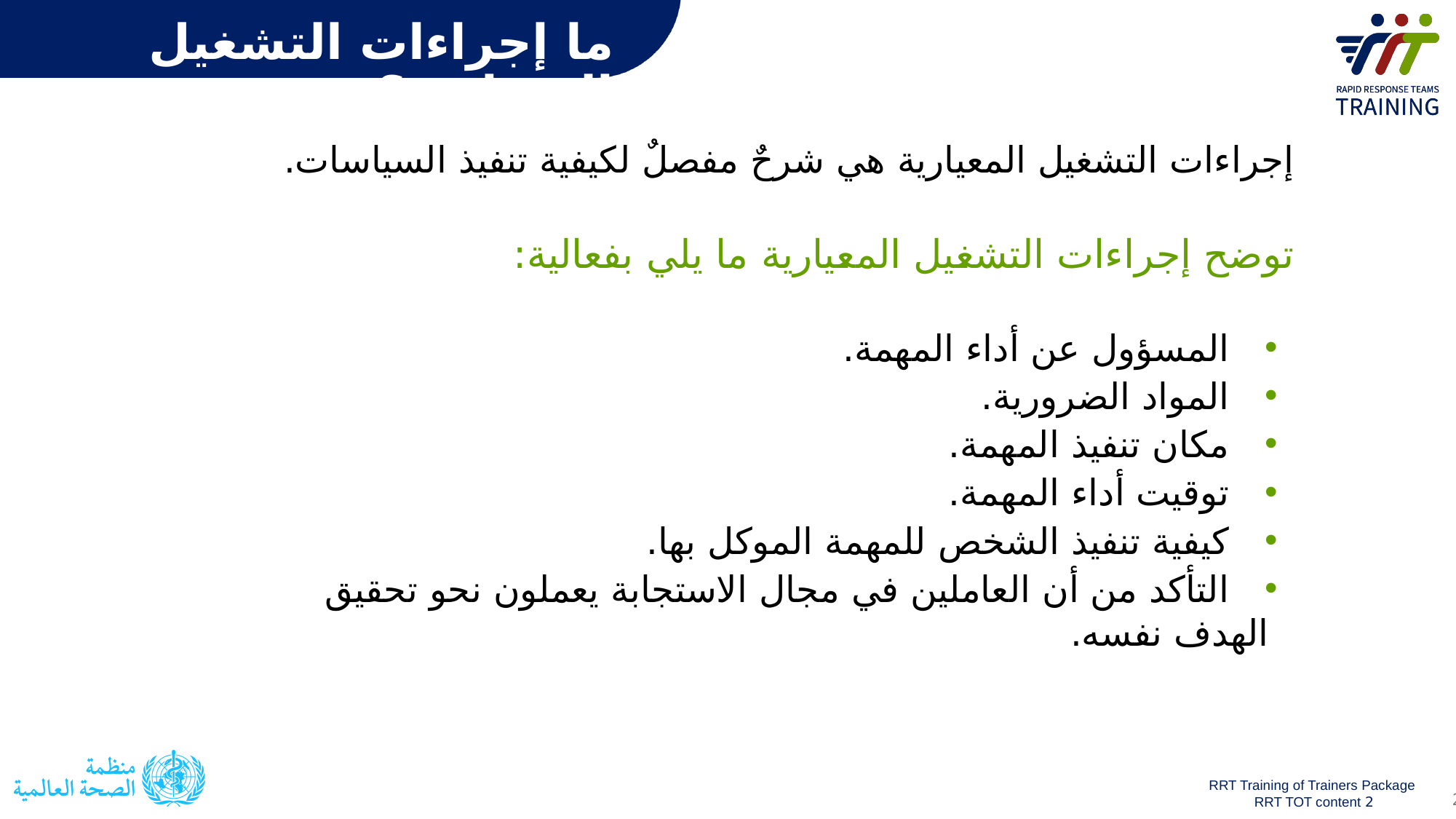

ما إجراءات التشغيل المعيارية؟
إجراءات التشغيل المعيارية هي شرحٌ مفصلٌ لكيفية تنفيذ السياسات.

توضح إجراءات التشغيل المعيارية ما يلي بفعالية:
   المسؤول عن أداء المهمة.
   المواد الضرورية.
   مكان تنفيذ المهمة.
   توقيت أداء المهمة.
   كيفية تنفيذ الشخص للمهمة الموكل بها.
   التأكد من أن العاملين في مجال الاستجابة يعملون نحو تحقيق الهدف نفسه.